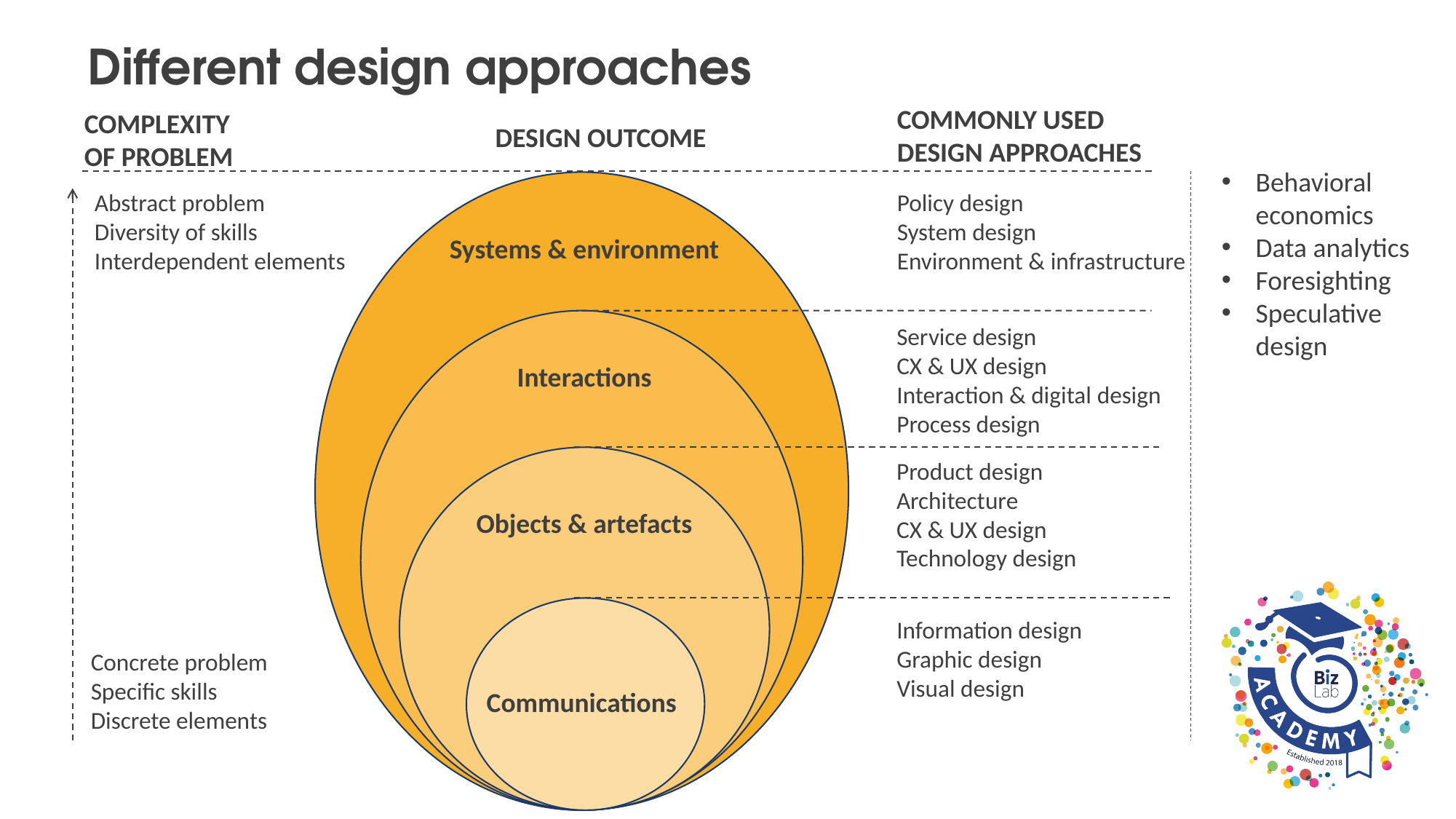

# Different design approaches
COMMONLY USED
DESIGN APPROACHES
COMPLEXITY
OF PROBLEM
DESIGN OUTCOME
Behavioral economics
Data analytics
Foresighting
Speculative design

Abstract problem
Diversity of skills
Interdependent elements
Policy design
System design
Environment & infrastructure
Systems & environment

Service design
CX & UX design
Interaction & digital design
Process design
Interactions

Product design
Architecture
CX & UX design
Technology design
Objects & artefacts

Information design
Graphic design
Visual design
Concrete problem
Specific skills
Discrete elements
Communications